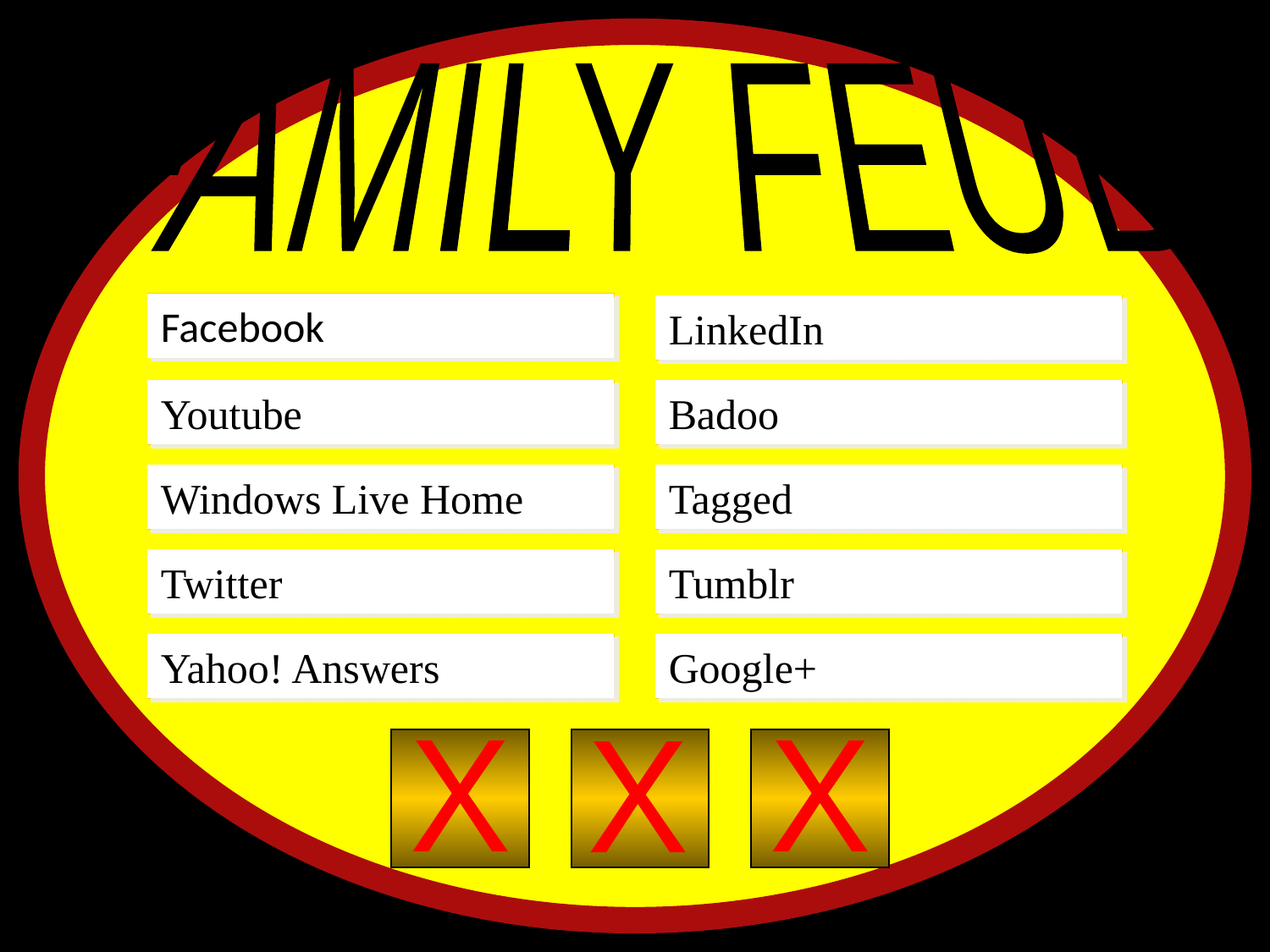

FAMILY FEUD
1)   X   X   X   X   X   X
Facebook
PERIOD		3
 6)  X   X   X   X   X   X
LinkedIn
FOSSIL		21
2)   X   X   X   X   X   X
Youtube
SEDIMENT		2
 7)   X   X   X   X   X   X
Badoo
SHELLS		12
3)   X   X   X   X   X   X
Windows Live Home
LAYERS		2
 8)   X   X   X   X   X   X
Tagged
JARASSIC		13
4)   X   X   X   X   X   X
Twitter
DX			1
 9)   X   X   X   X   X   X
Tumblr
EONS			5
5)   X   X   X   X   X   X
Yahoo! Answers
  X    X    X    X    X   X
10)  X   X   X   X   X   X
Google+

X
X
X
X
X
X